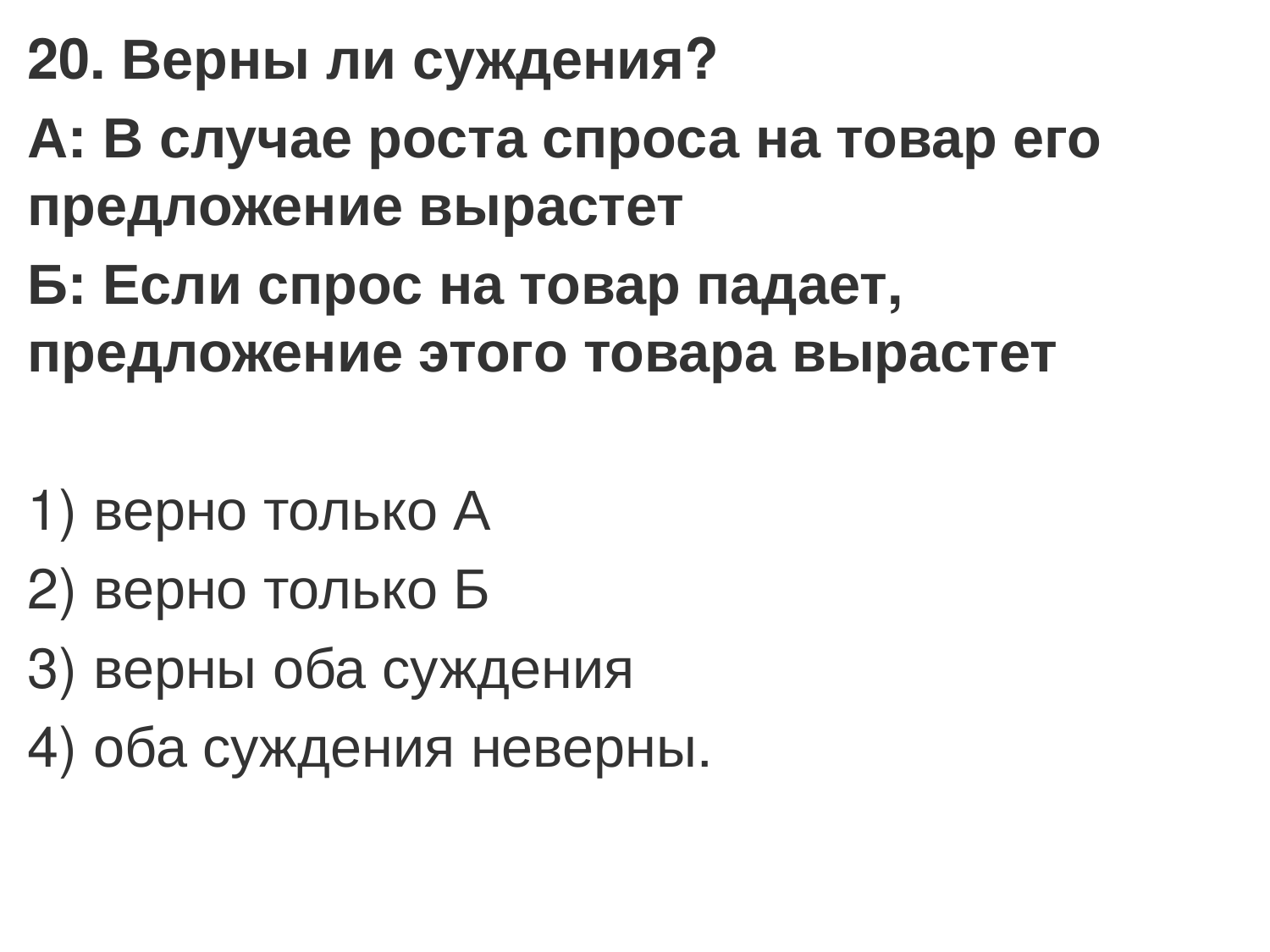

20. Верны ли суждения?
А: В случае роста спроса на товар его предложение вырастет
Б: Если спрос на товар падает, предложение этого товара вырастет

1) верно только А
2) верно только Б
3) верны оба суждения
4) оба суждения неверны.